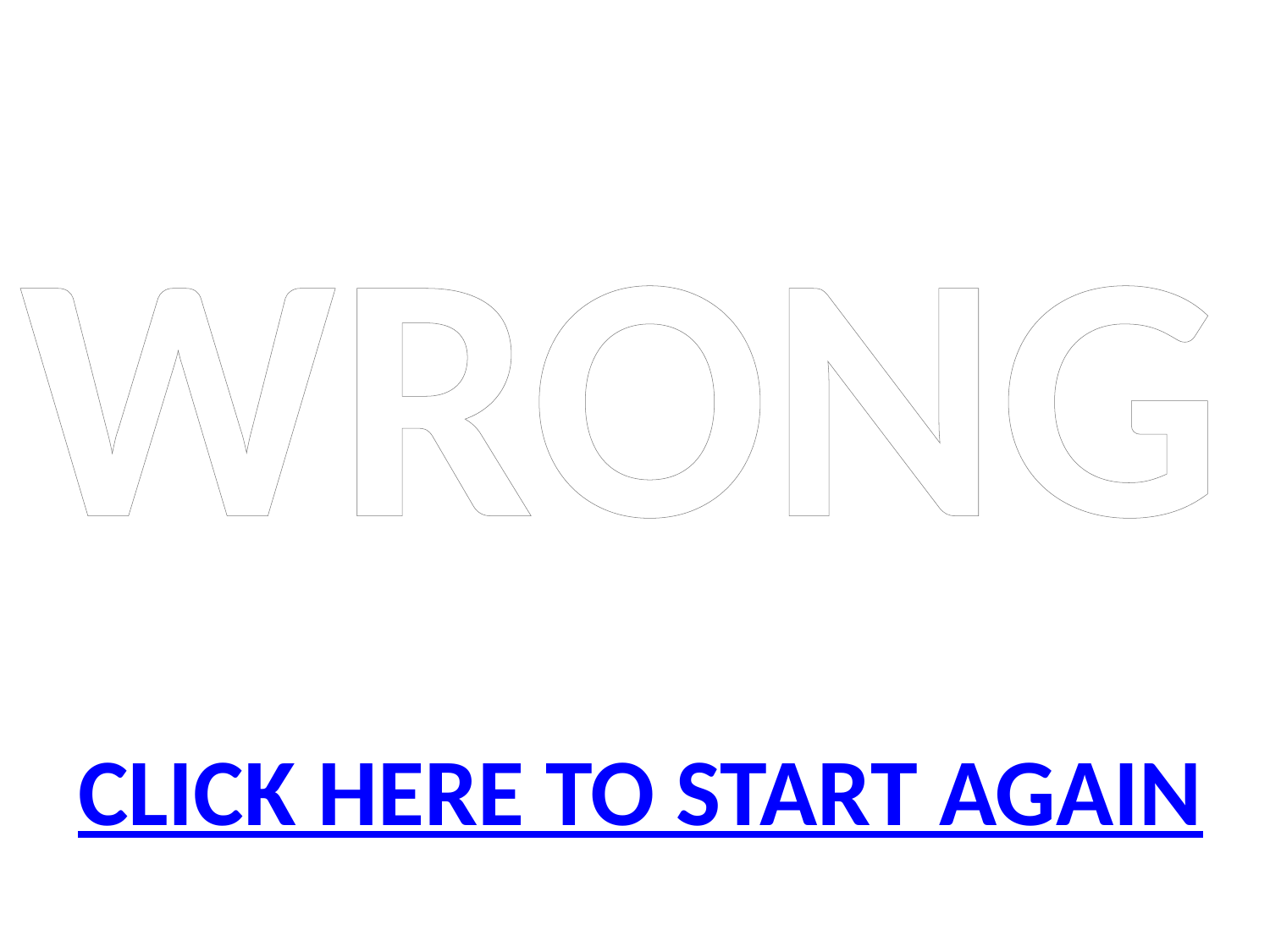

#
WRONG

Click Here To Start Again